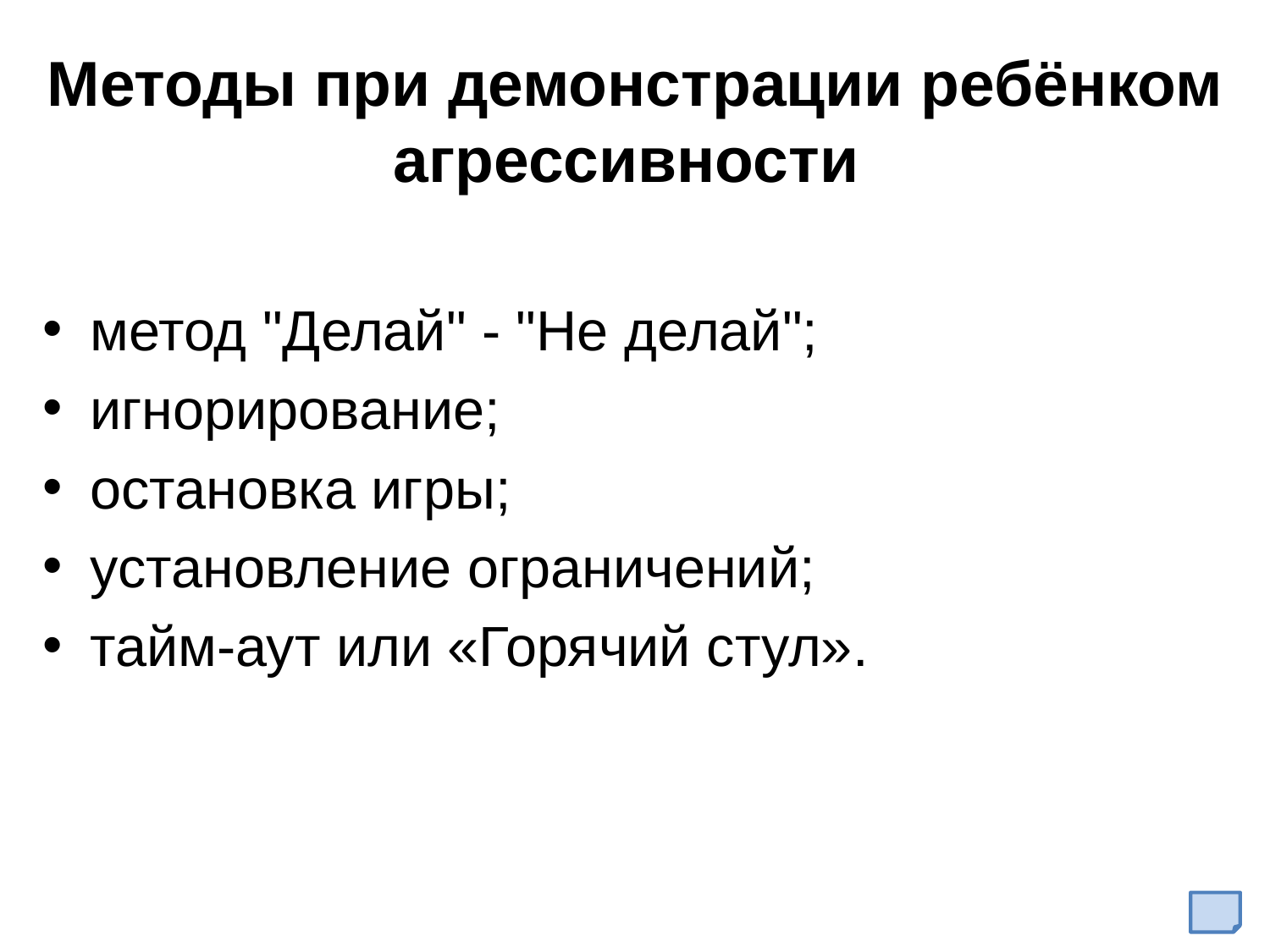

# Методы при демонстрации ребёнком агрессивности
метод "Делай" - "Не делай";
игнорирование;
остановка игры;
установление ограничений;
тайм-аут или «Горячий стул».